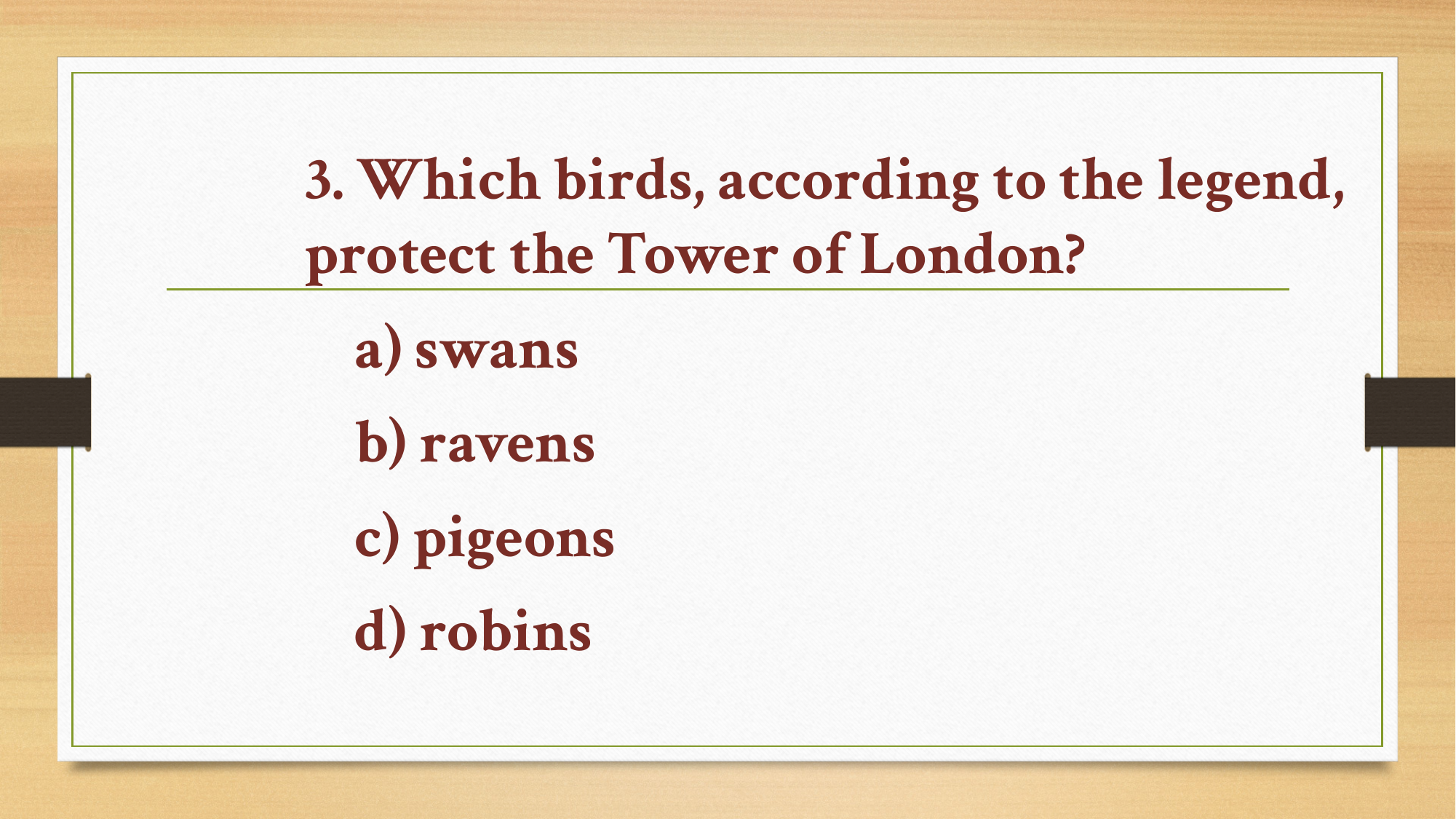

#
3. Which birds, according to the legend, protect the Tower of London?
    a) swans
    b) ravens
    c) pigeons
    d) robins